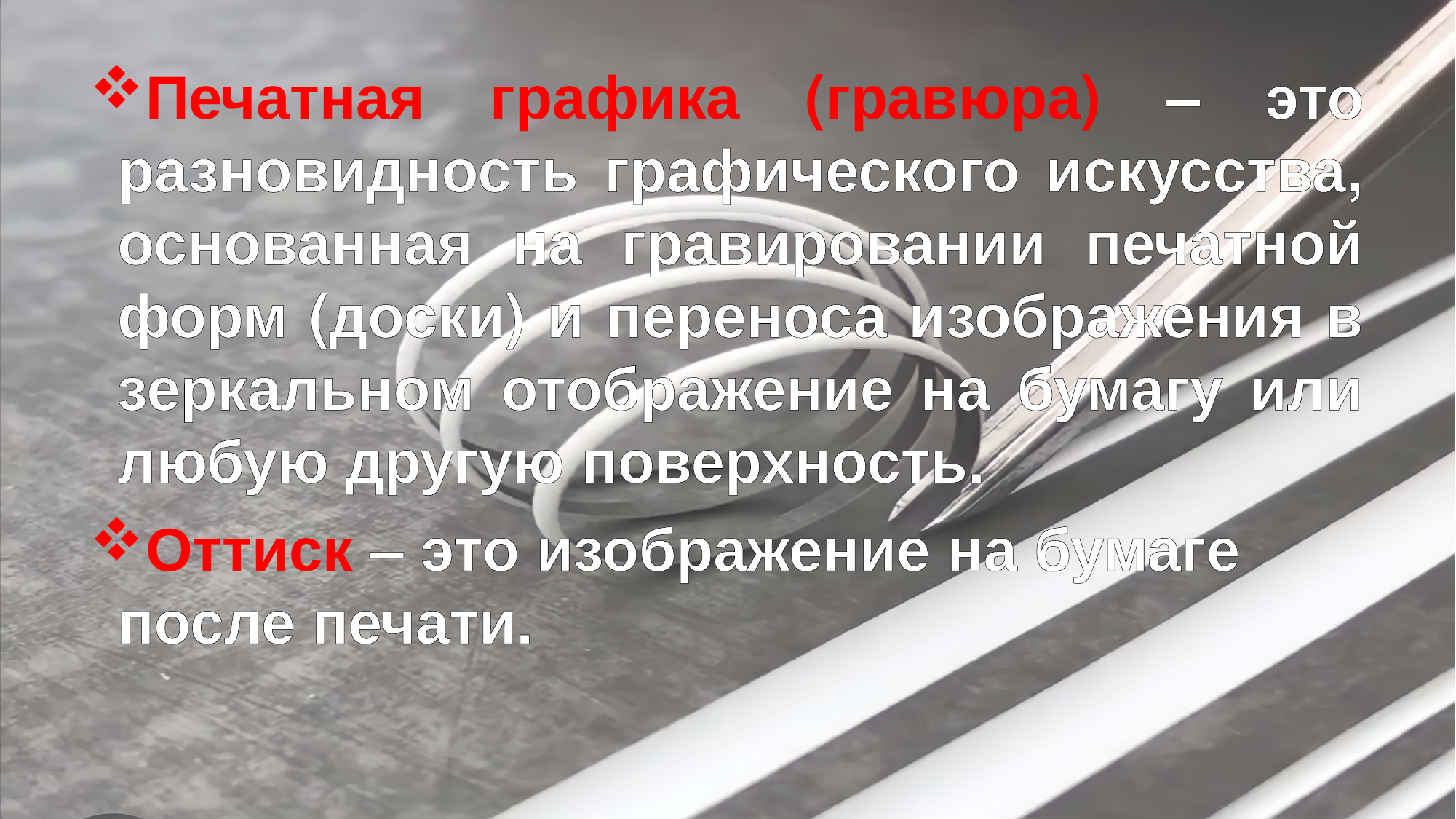

Печатная графика (гравюра) – это разновидность графического искусства, основанная на гравировании печатной форм (доски) и переноса изображения в зеркальном отображение на бумагу или любую другую поверхность.
Оттиск – это изображение на бумаге после печати.